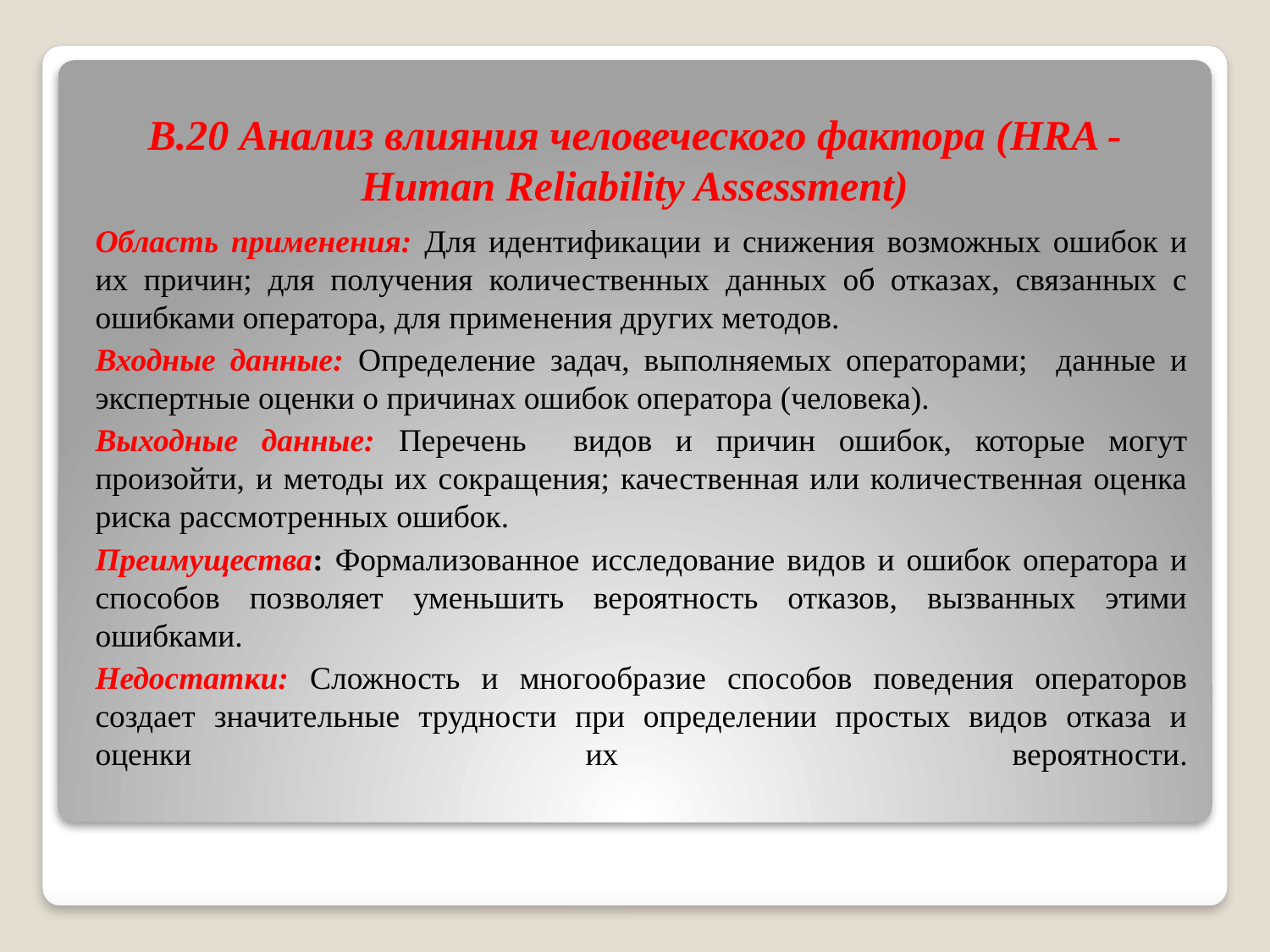

# B.20 Анализ влияния человеческого фактора (HRA - Human Reliability Assessment)
Область применения: Для идентификации и снижения возможных ошибок и их причин; для получения количественных данных об отказах, связанных с ошибками оператора, для применения других методов.
Входные данные: Определение задач, выполняемых операторами;  данные и экспертные оценки о причинах ошибок оператора (человека).
Выходные данные: Перечень  видов и причин ошибок, которые могут произойти, и методы их сокращения; качественная или количественная оценка риска рассмотренных ошибок.
Преимущества: Формализованное исследование видов и ошибок оператора и способов позволяет уменьшить вероятность отказов, вызванных этими ошибками.
Недостатки: Сложность и многообразие способов поведения операторов создает значительные трудности при определении простых видов отказа и оценки их вероятности.